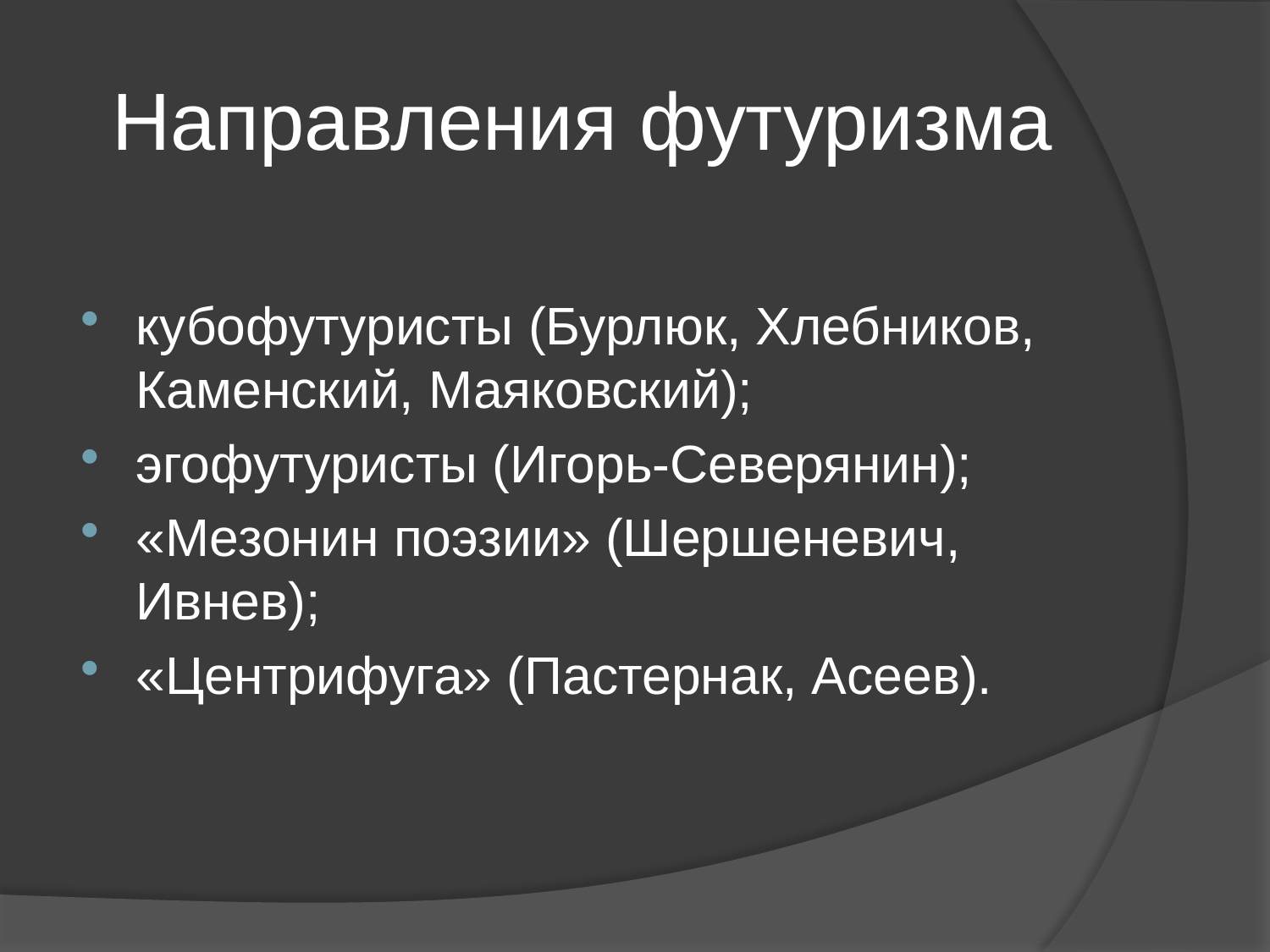

# Направления футуризма
кубофутуристы (Бурлюк, Хлебников, Каменский, Маяковский);
эгофутуристы (Игорь-Северянин);
«Мезонин поэзии» (Шершеневич, Ивнев);
«Центрифуга» (Пастернак, Асеев).